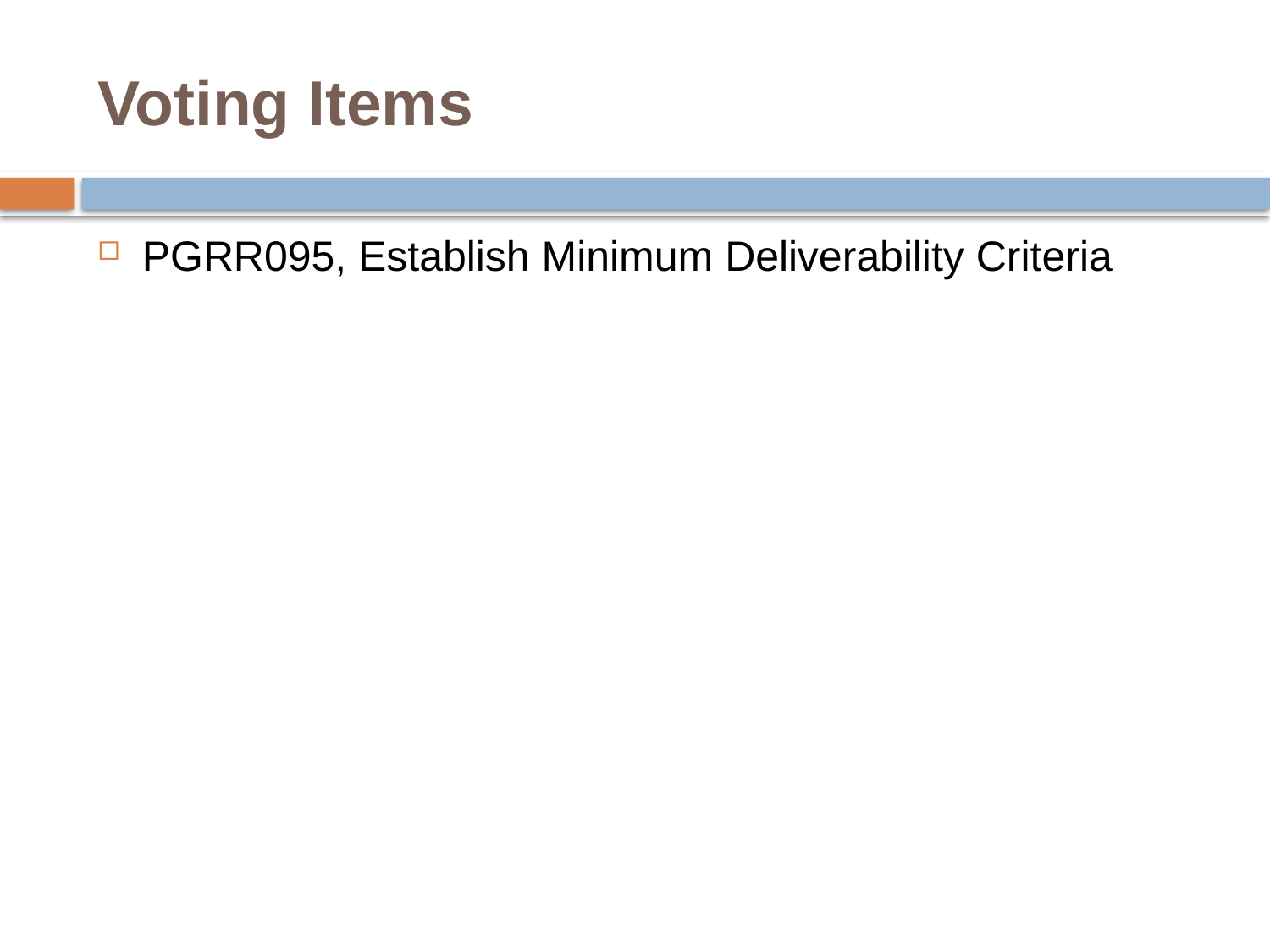

# Voting Items
PGRR095, Establish Minimum Deliverability Criteria